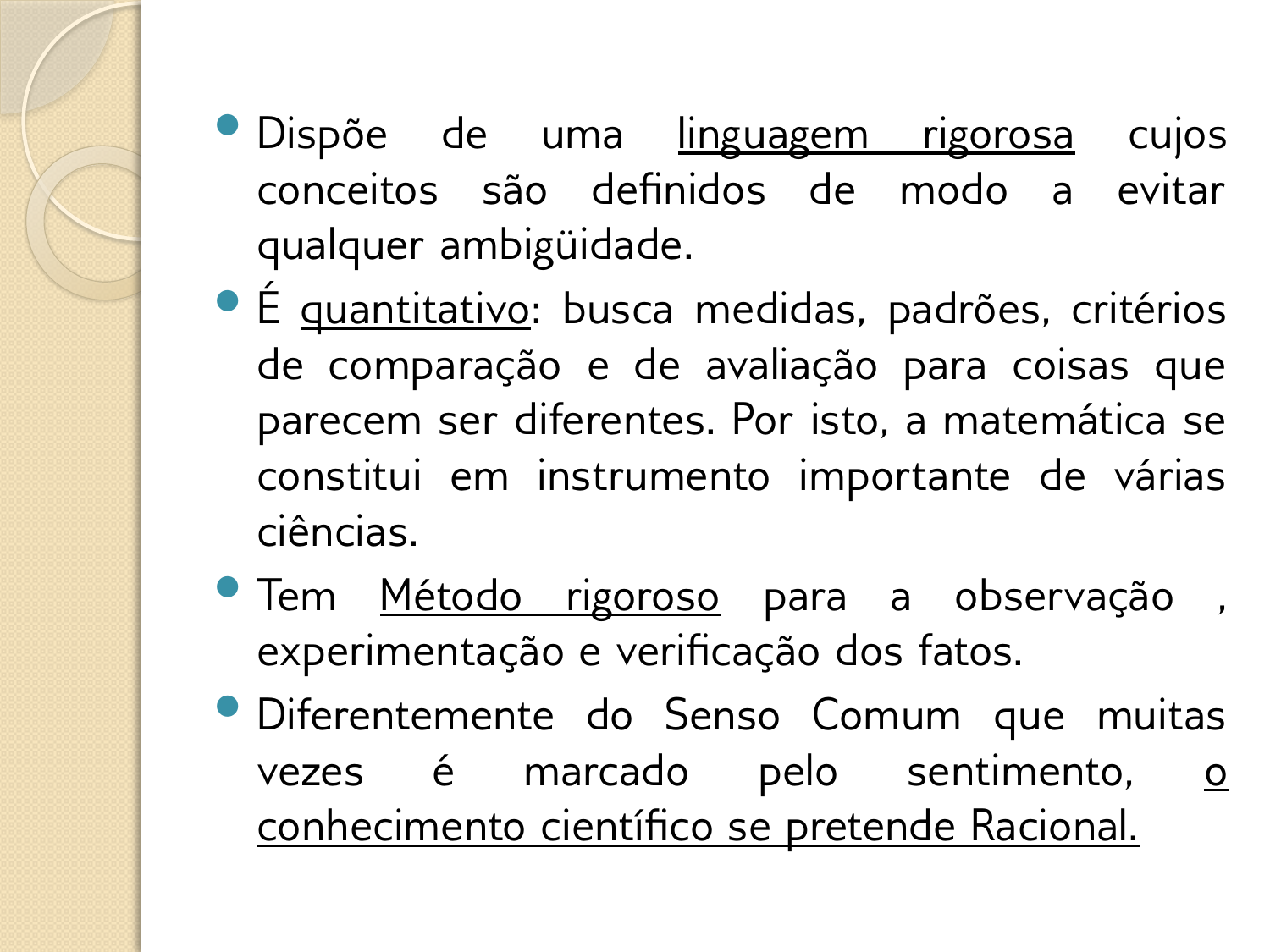

Dispõe de uma linguagem rigorosa cujos conceitos são definidos de modo a evitar qualquer ambigüidade.
É quantitativo: busca medidas, padrões, critérios de comparação e de avaliação para coisas que parecem ser diferentes. Por isto, a matemática se constitui em instrumento importante de várias ciências.
Tem Método rigoroso para a observação , experimentação e verificação dos fatos.
Diferentemente do Senso Comum que muitas vezes é marcado pelo sentimento, o conhecimento científico se pretende Racional.